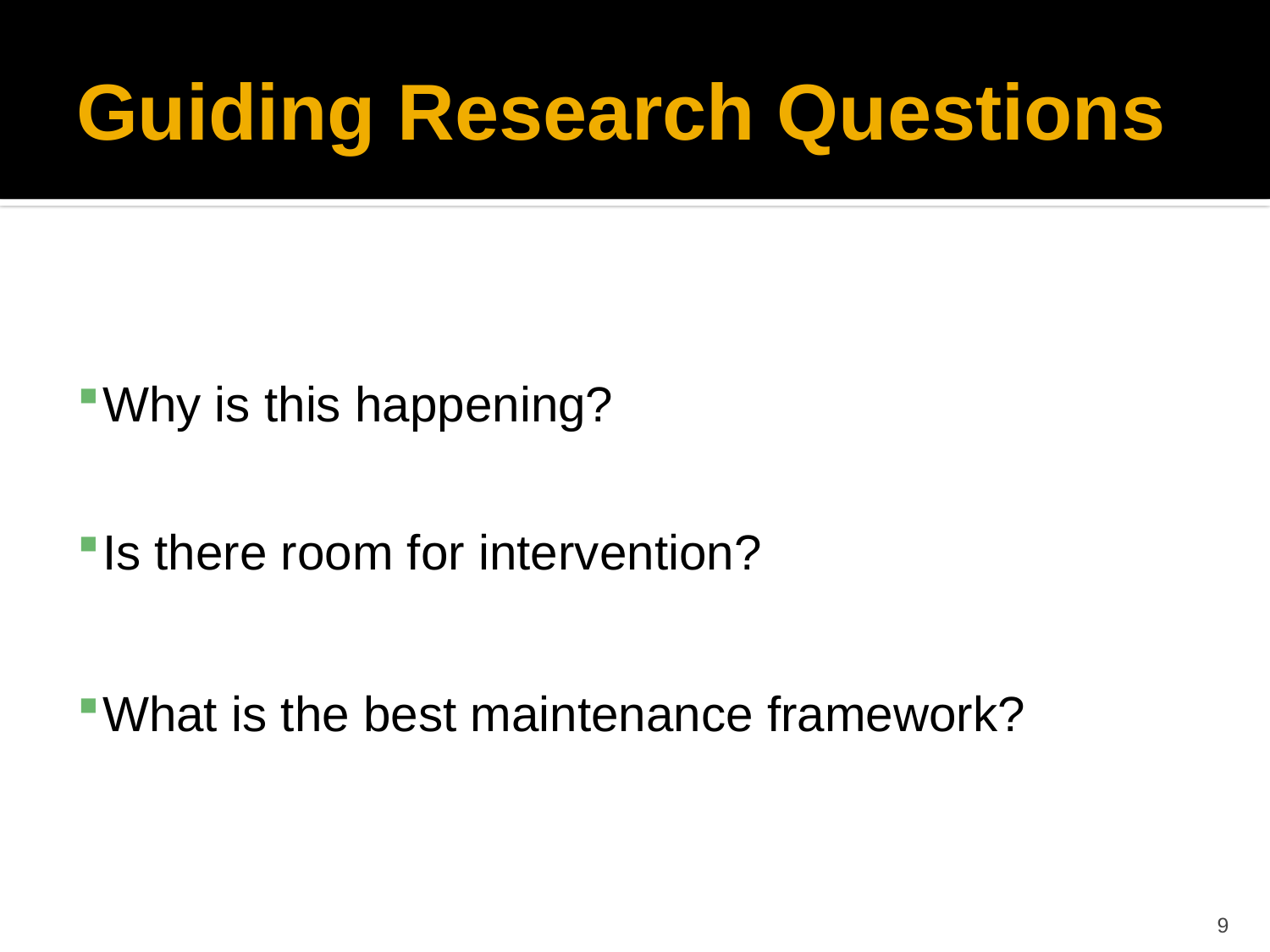

# Guiding Research Questions

Why is this happening?

Is there room for intervention?

What is the best maintenance framework?
9